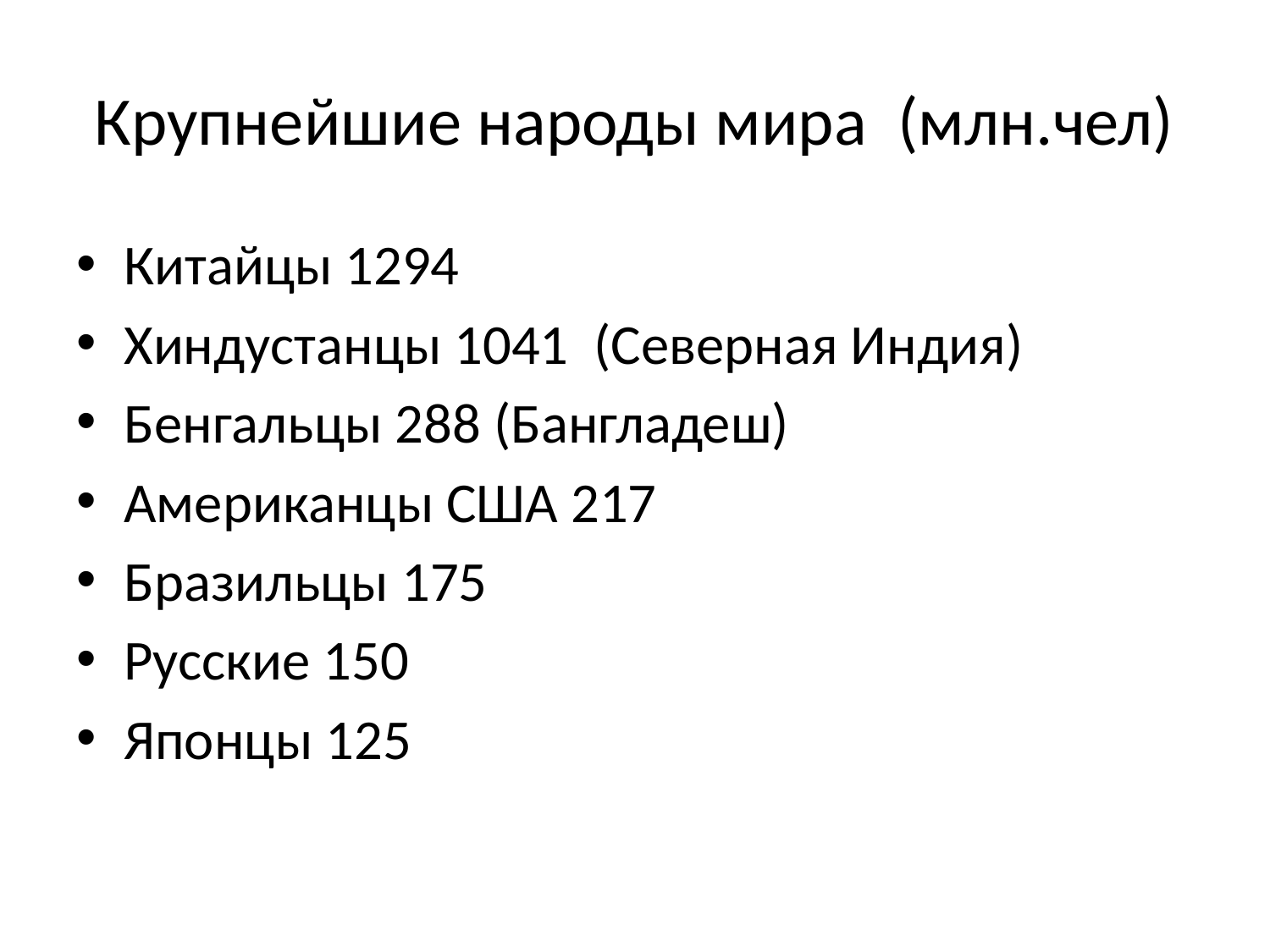

# Крупнейшие народы мира  (млн.чел)
Китайцы 1294
Хиндустанцы 1041  (Северная Индия)
Бенгальцы 288 (Бангладеш)
Американцы США 217
Бразильцы 175
Русские 150
Японцы 125